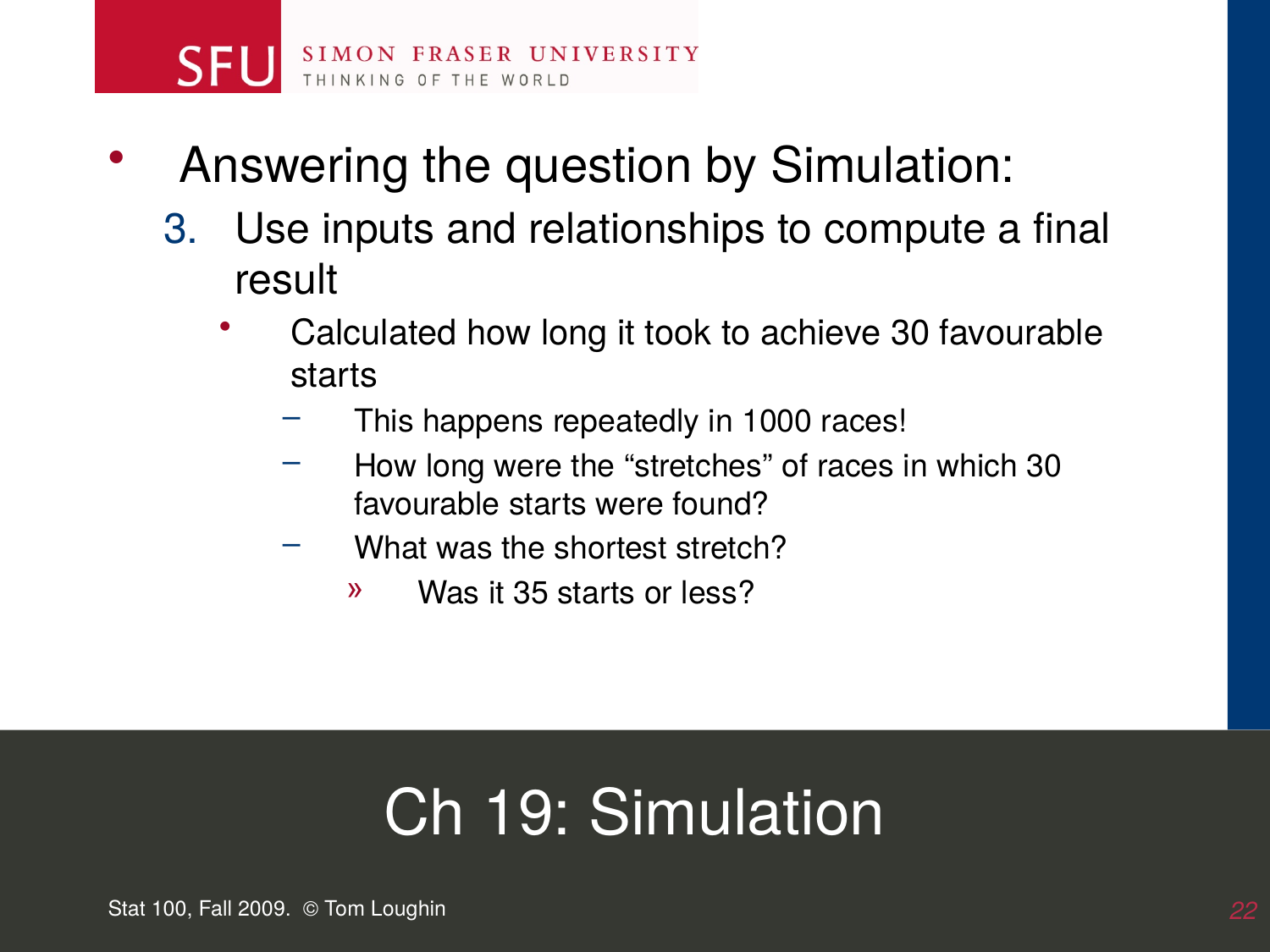

Answering the question by Simulation:
Use inputs and relationships to compute a final result
Calculated how long it took to achieve 30 favourable starts
This happens repeatedly in 1000 races!
How long were the “stretches” of races in which 30 favourable starts were found?
What was the shortest stretch?
Was it 35 starts or less?

# Ch 19: Simulation
Stat 100, Fall 2009.  © Tom Loughin
22